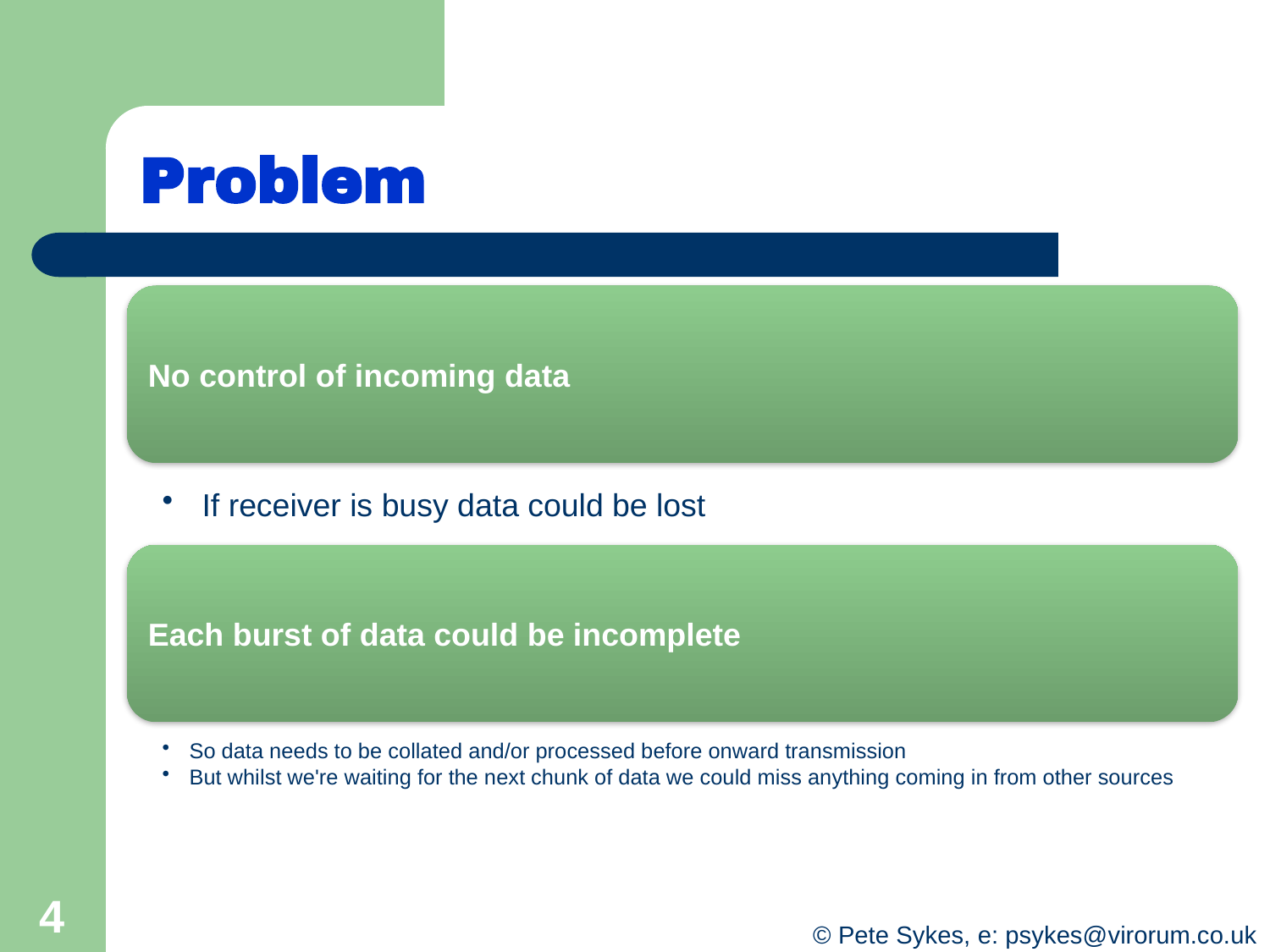

# Problem
No control of incoming data
If receiver is busy data could be lost
Each burst of data could be incomplete
So data needs to be collated and/or processed before onward transmission
But whilst we're waiting for the next chunk of data we could miss anything coming in from other sources
4
© Pete Sykes, e: psykes@virorum.co.uk